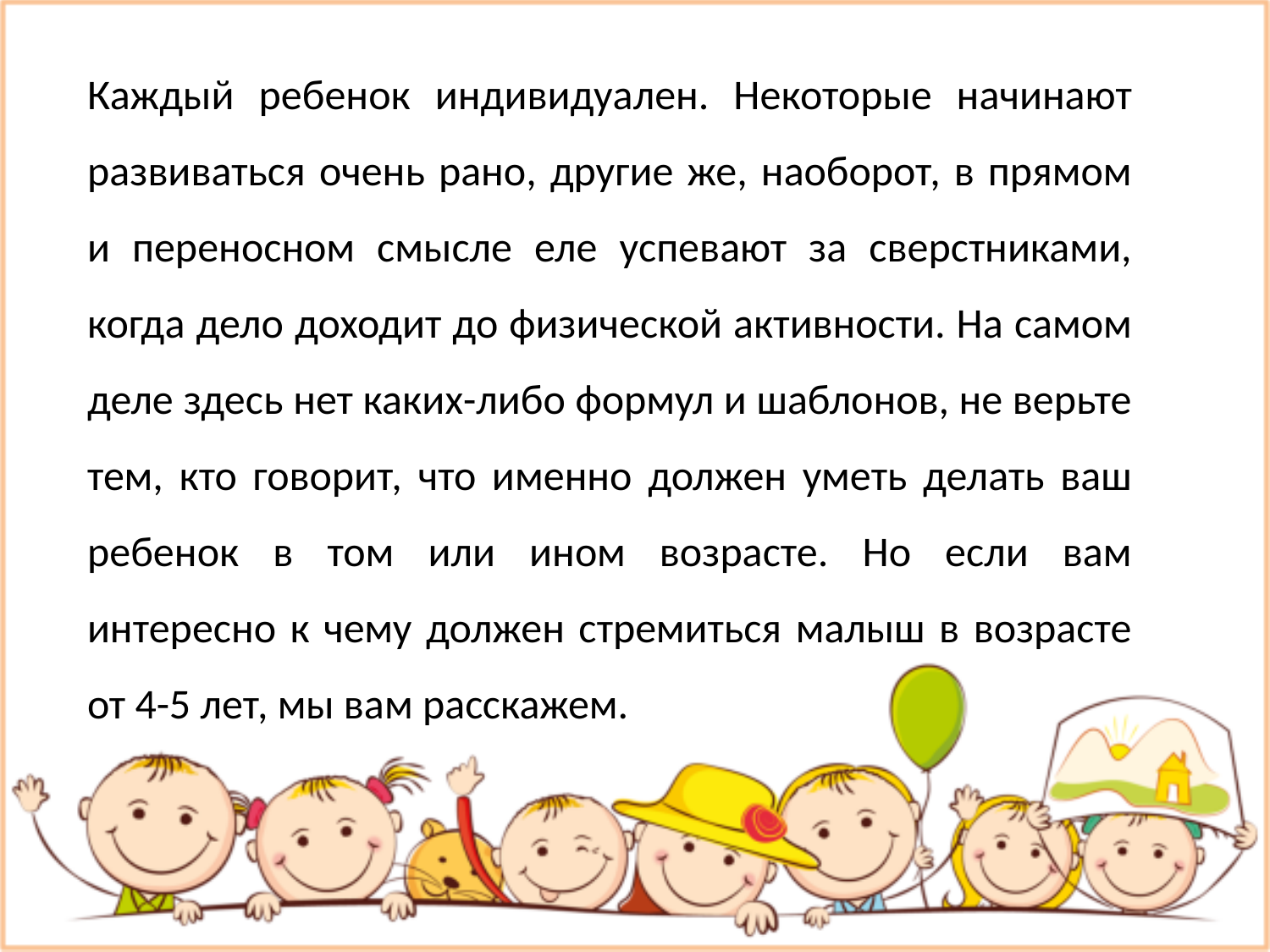

Каждый ребенок индивидуален. Некоторые начинают развиваться очень рано, другие же, наоборот, в прямом и переносном смысле еле успевают за сверстниками, когда дело доходит до физической активности. На самом деле здесь нет каких-либо формул и шаблонов, не верьте тем, кто говорит, что именно должен уметь делать ваш ребенок в том или ином возрасте. Но если вам интересно к чему должен стремиться малыш в возрасте от 4-5 лет, мы вам расскажем.